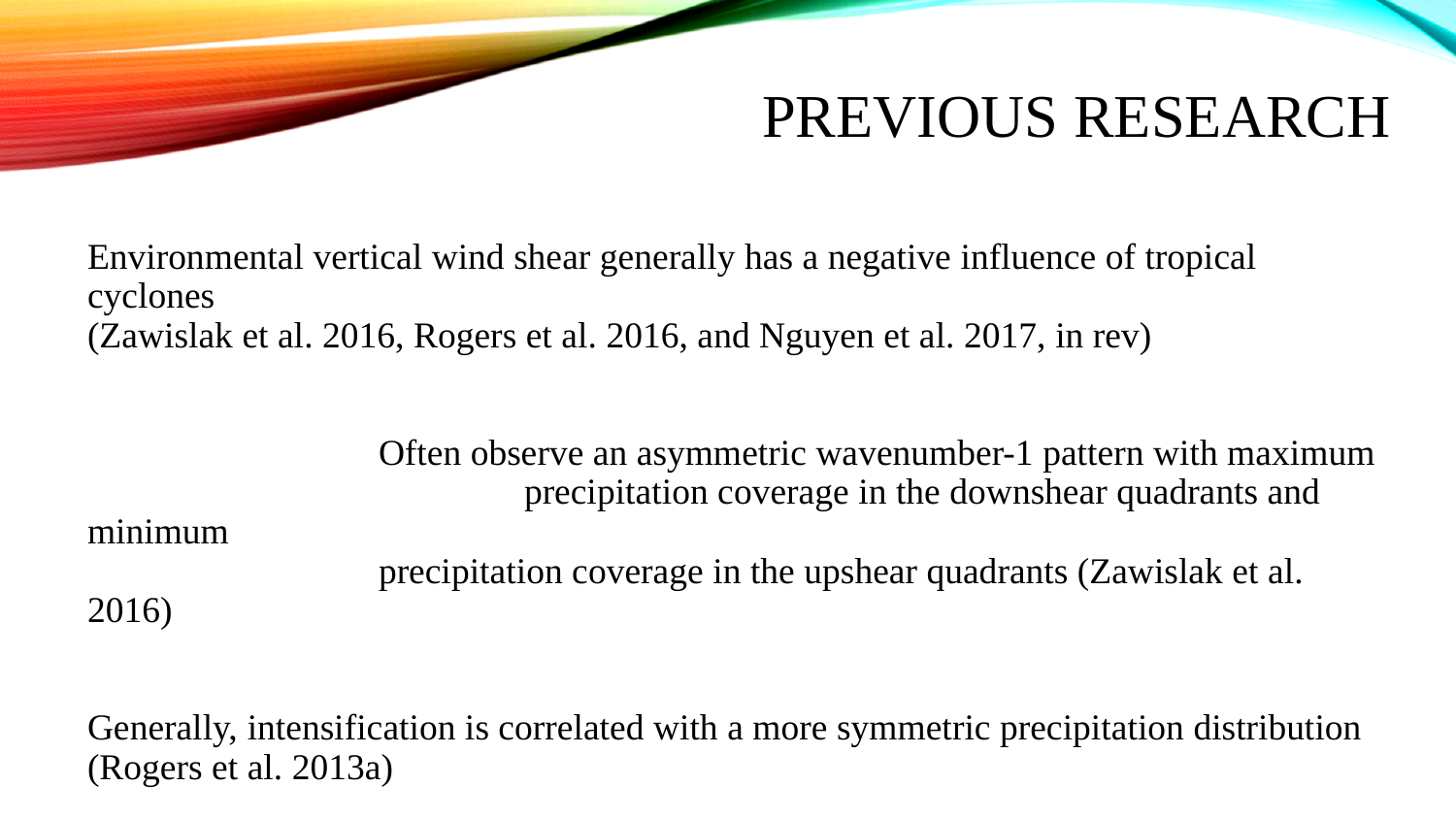

# Previous Research
Environmental vertical wind shear generally has a negative influence of tropical cyclones
(Zawislak et al. 2016, Rogers et al. 2016, and Nguyen et al. 2017, in rev)

		Often observe an asymmetric wavenumber-1 pattern with maximum 			precipitation coverage in the downshear quadrants and minimum
		precipitation coverage in the upshear quadrants (Zawislak et al. 2016)

Generally, intensification is correlated with a more symmetric precipitation distribution (Rogers et al. 2013a)